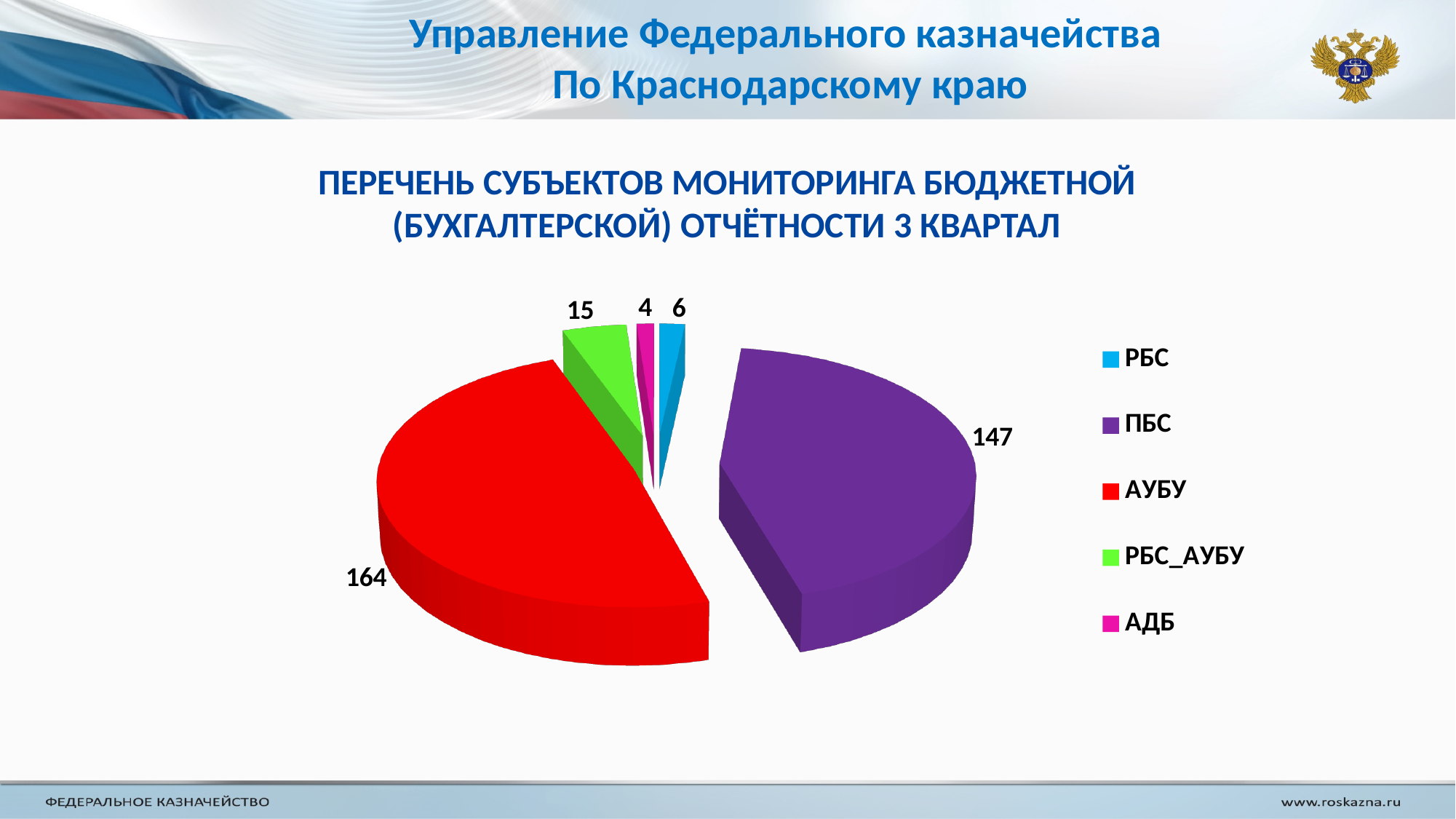

Управление Федерального казначейства
По Краснодарскому краю
ПЕРЕЧЕНЬ СУБЪЕКТОВ МОНИТОРИНГА БЮДЖЕТНОЙ (БУХГАЛТЕРСКОЙ) ОТЧЁТНОСТИ 3 КВАРТАЛ

[unsupported chart]